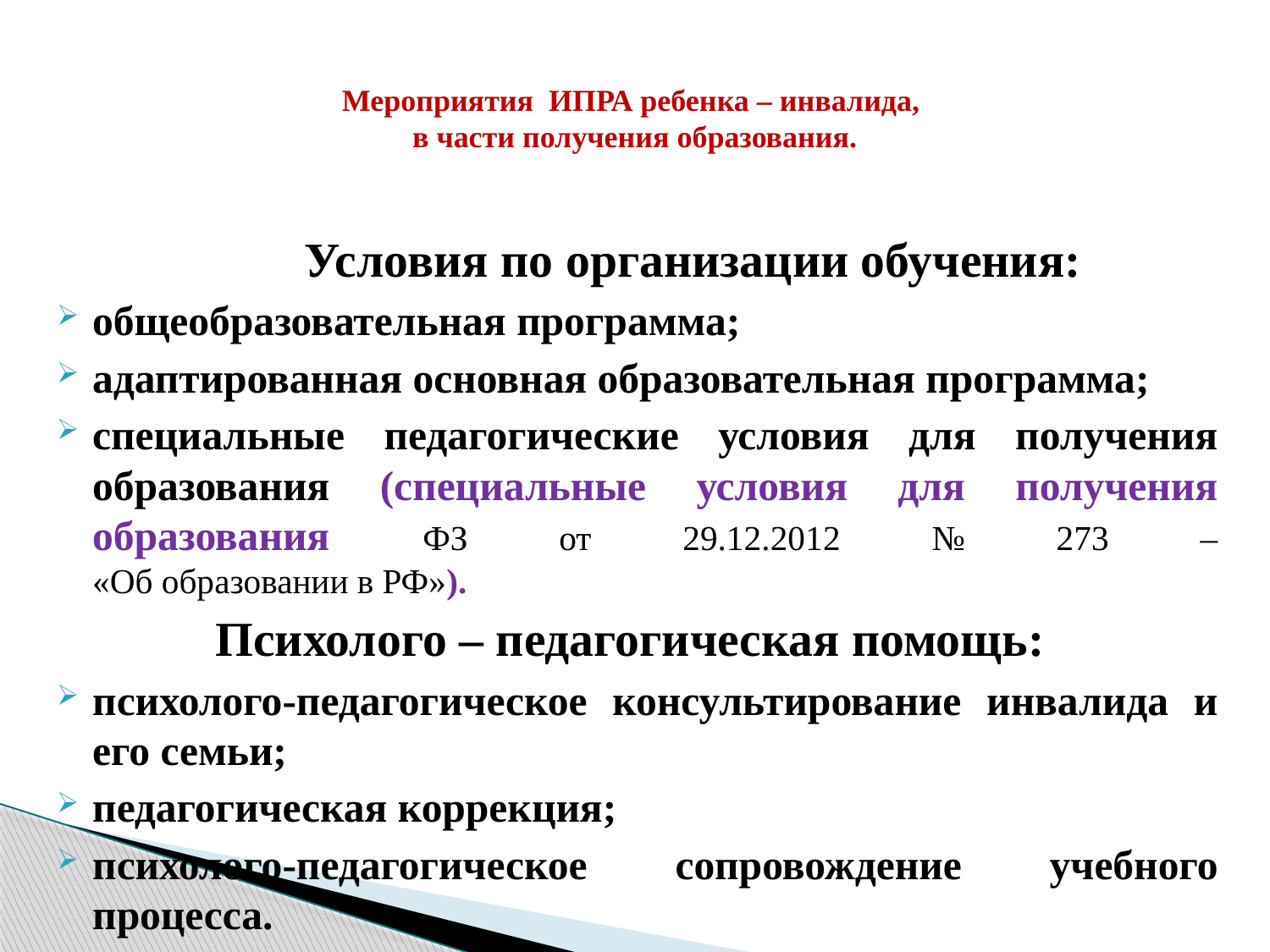

# Мероприятия  ИПРА ребенка – инвалида, в части получения образования.
  	Условия по организации обучения:
общеобразовательная программа;
адаптированная основная образовательная программа;
специальные педагогические условия для получения образования (специальные условия для получения образования ФЗ от 29.12.2012 № 273 –
«Об образовании в РФ»).
		Психолого – педагогическая помощь:
психолого-педагогическое консультирование инвалида и его семьи;
педагогическая коррекция;
психолого-педагогическое сопровождение учебного процесса.